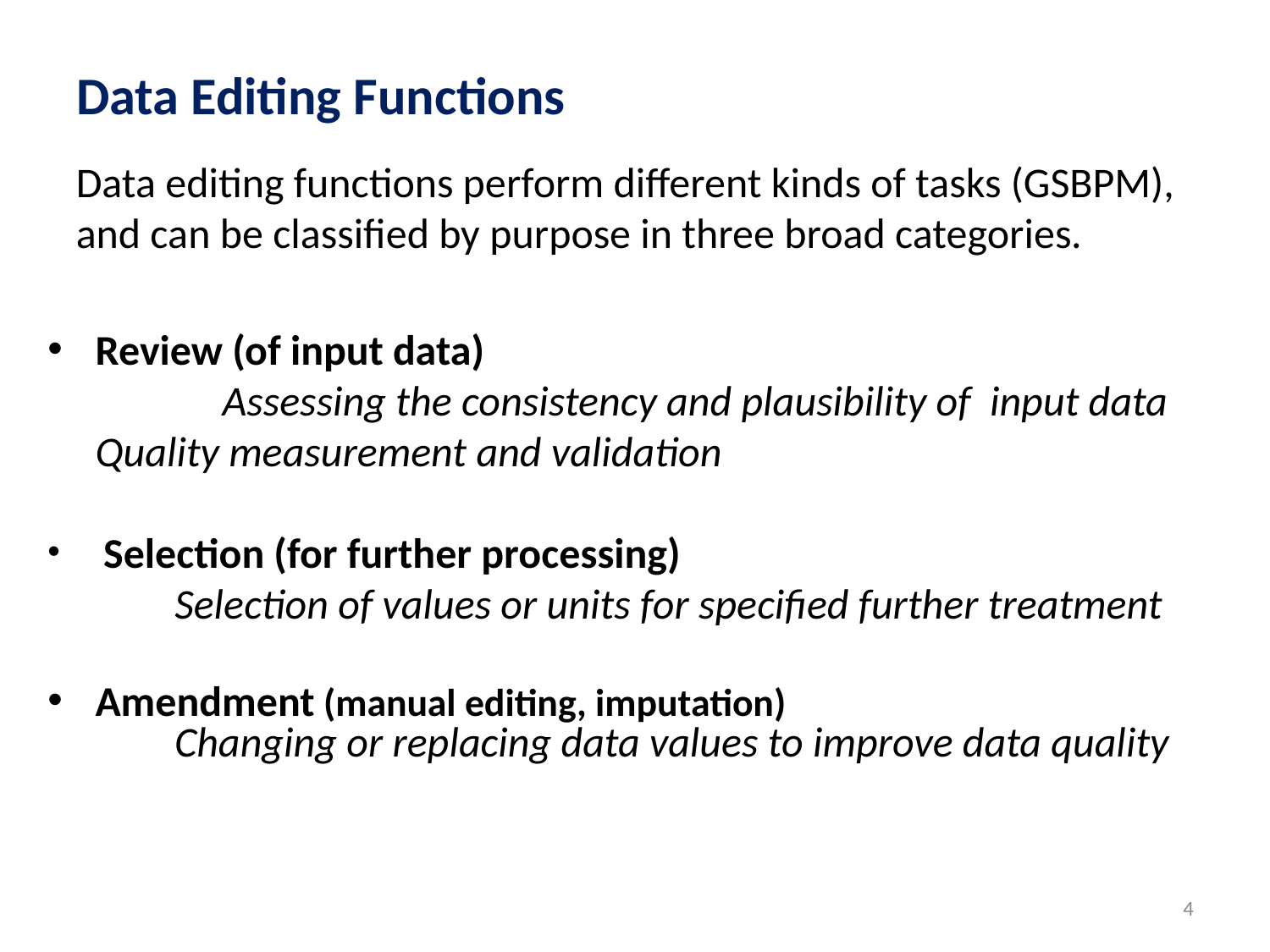

# Data Editing Functions
Data editing functions perform different kinds of tasks (GSBPM), and can be classified by purpose in three broad categories.
Review (of input data)
	 	Assessing the consistency and plausibility of  input data 	Quality measurement and validation

 Selection (for further processing)
	Selection of values or units for specified further treatment

Amendment (manual editing, imputation)
   	Changing or replacing data values to improve data quality
4